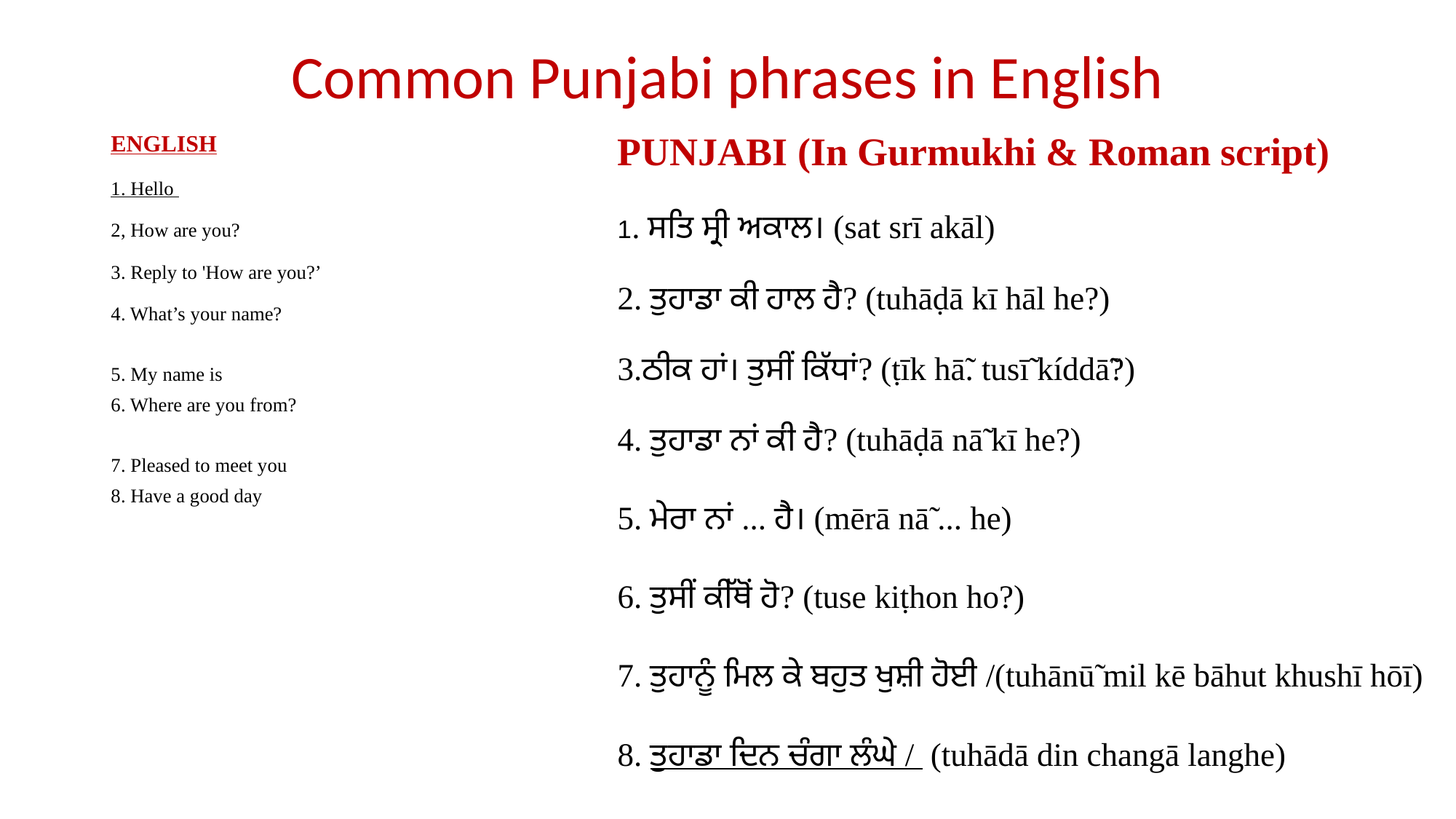

# Common Punjabi phrases in English
ENGLISH
1. Hello
2, How are you?
3. Reply to 'How are you?’
4. What’s your name?

5. My name is
6. Where are you from?

7. Pleased to meet you
8. Have a good day

PUNJABI (In Gurmukhi & Roman script)
1. ਸਤਿ ਸ੍ਰੀ ਅਕਾਲ। (sat srī akāl)
2. ਤੁਹਾਡਾ ਕੀ ਹਾਲ ਹੈ? (tuhāḍā kī hāl he?)
3.ਠੀਕ ਹਾਂ। ਤੁਸੀਂ ਕਿੱਧਾਂ? (ṭīk hā̃. tusī̃ kíddā̃?)
4. ਤੁਹਾਡਾ ਨਾਂ ਕੀ ਹੈ? (tuhāḍā nā̃ kī he?)

5. ਮੇਰਾ ਨਾਂ ... ਹੈ। (mērā nā̃ ... he)

6. ਤੁਸੀਂ ਕੀੱਥੋਂ ਹੋ? (tuse kiṭhon ho?)

7. ਤੁਹਾਨੂੰ ਮਿਲ ਕੇ ਬਹੁਤ ਖੁਸ਼ੀ ਹੋਈ /(tuhānū̃ mil kē bāhut khushī hōī)

8. ਤੁਹਾਡਾ ਦਿਨ ਚੰਗਾ ਲੰਘੇ /  (tuhādā din changā langhe)